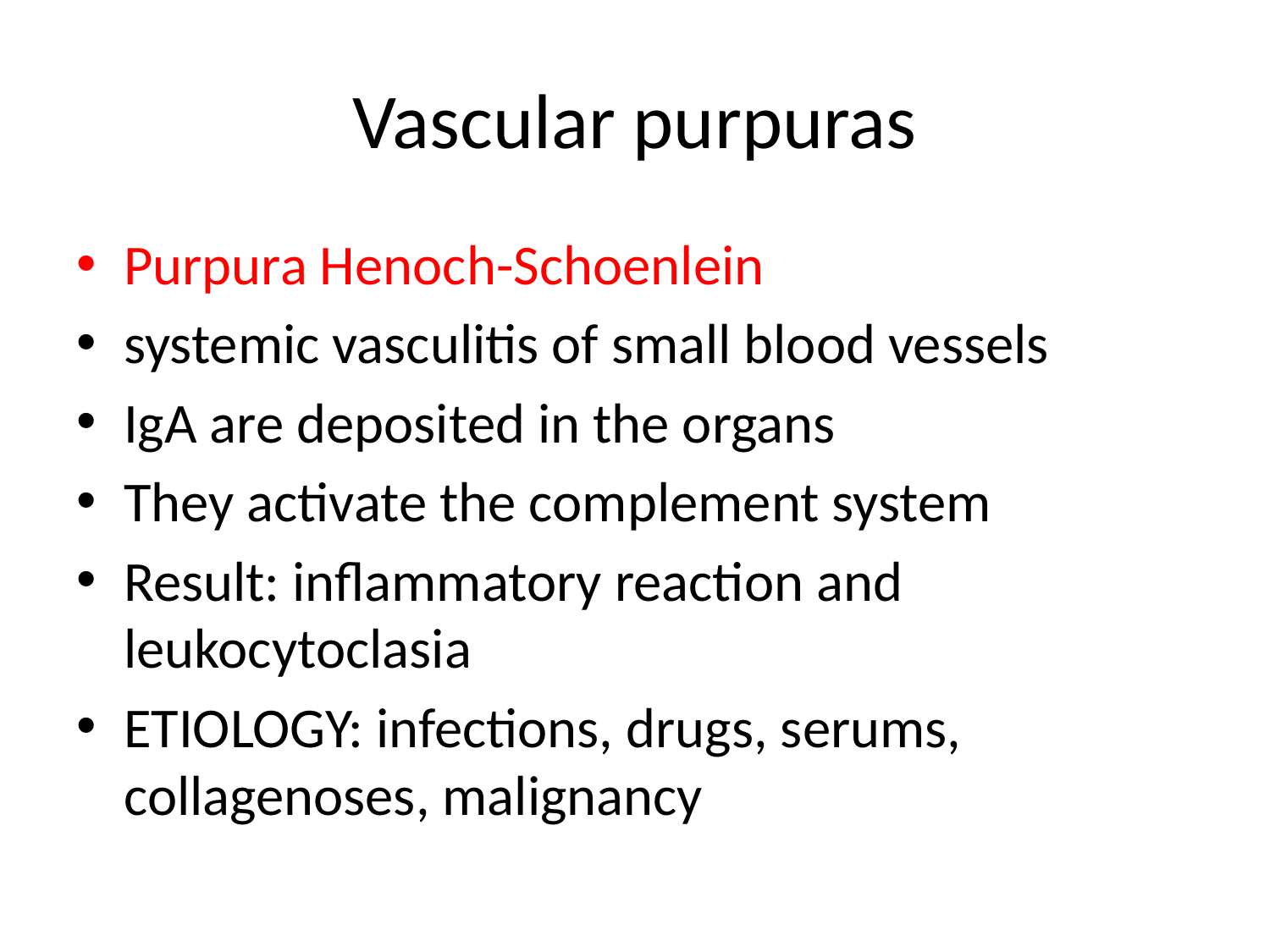

# Vascular purpuras
Purpura Henoch-Schoenlein
systemic vasculitis of small blood vessels
IgA are deposited in the organs
They activate the complement system
Result: inflammatory reaction and leukocytoclasia
ETIOLOGY: infections, drugs, serums, collagenoses, malignancy